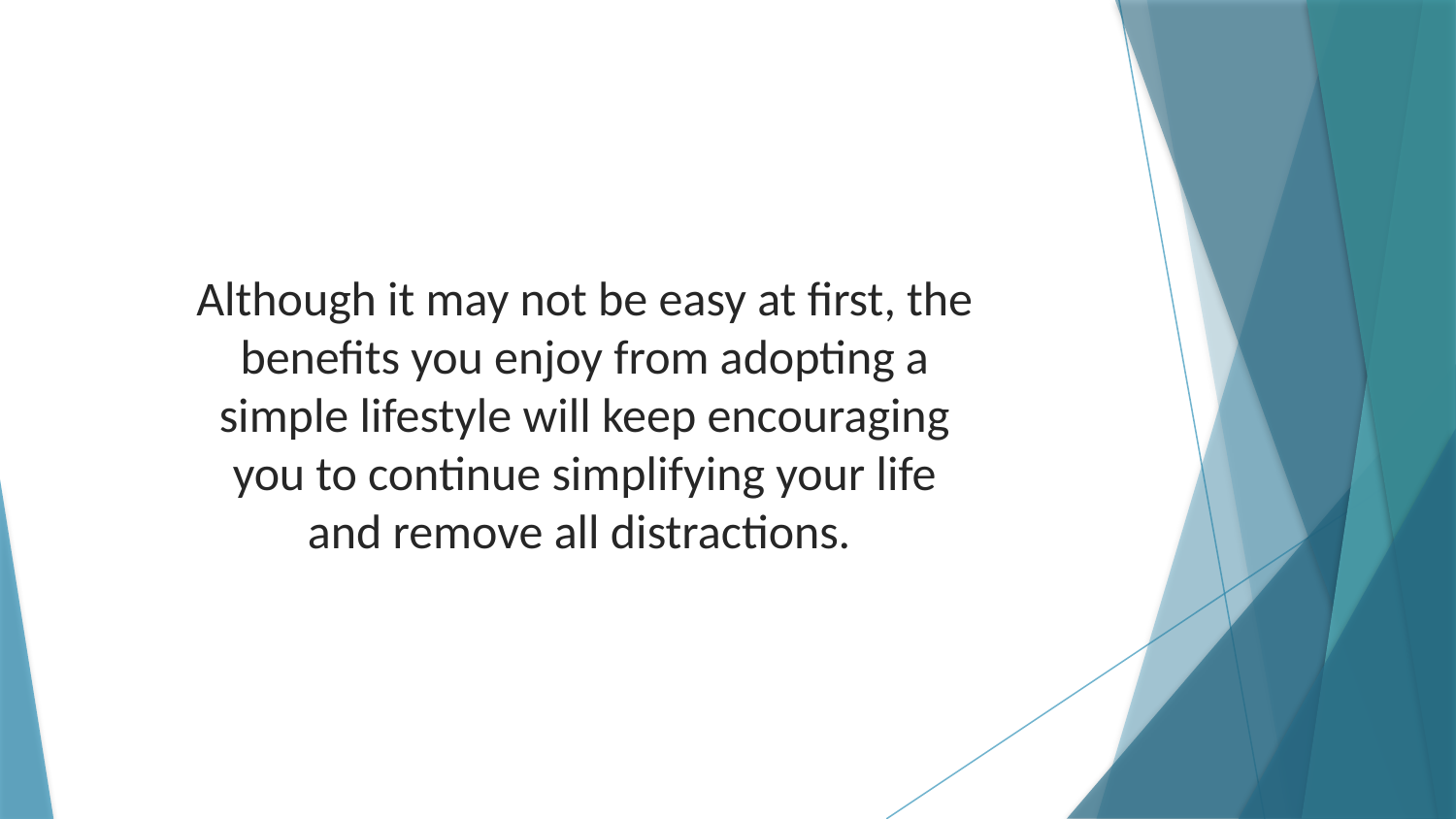

Although it may not be easy at first, the benefits you enjoy from adopting a simple lifestyle will keep encouraging you to continue simplifying your life and remove all distractions.